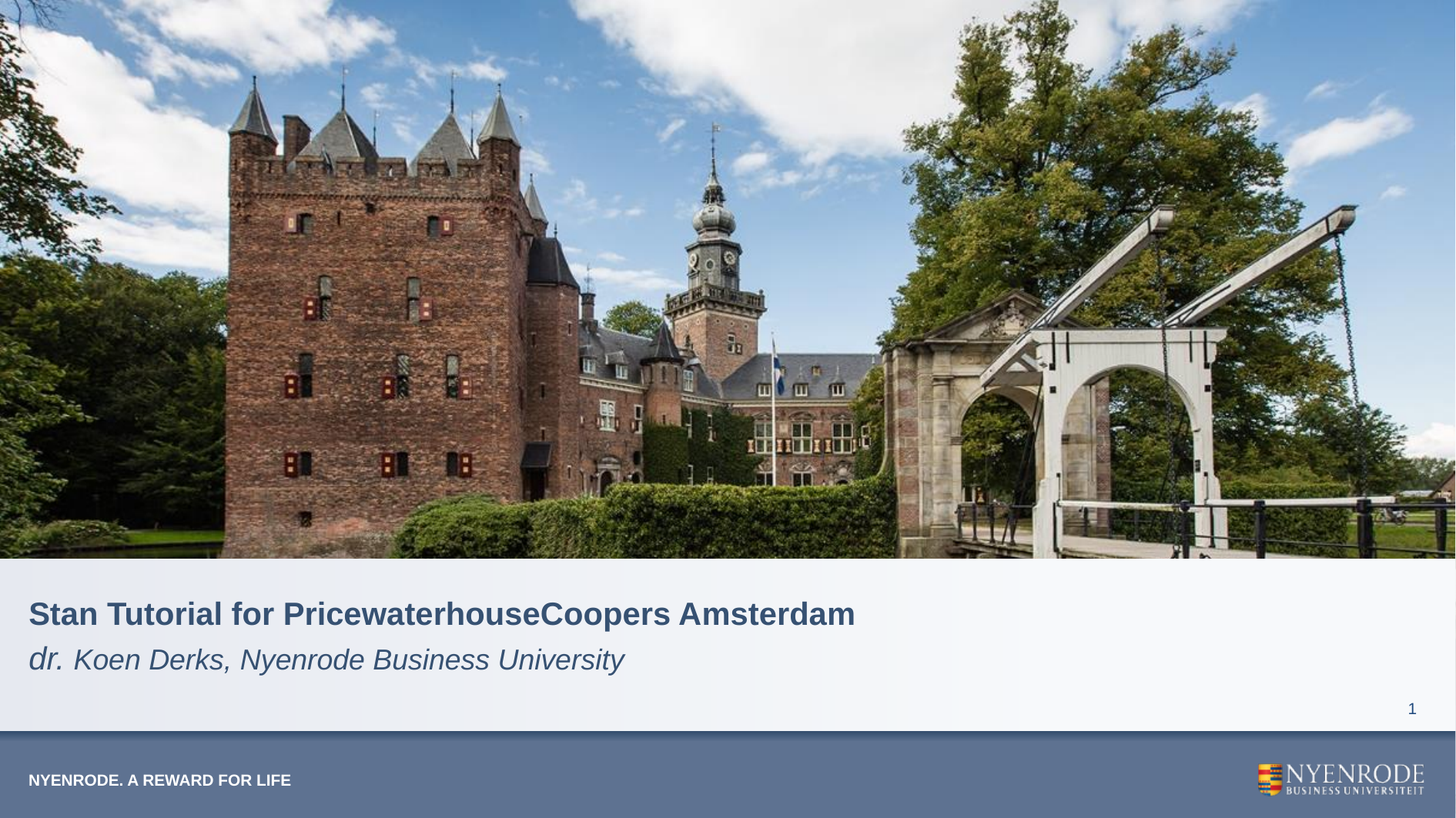

# Stan Tutorial for PricewaterhouseCoopers Amsterdam dr. Koen Derks, Nyenrode Business University
1